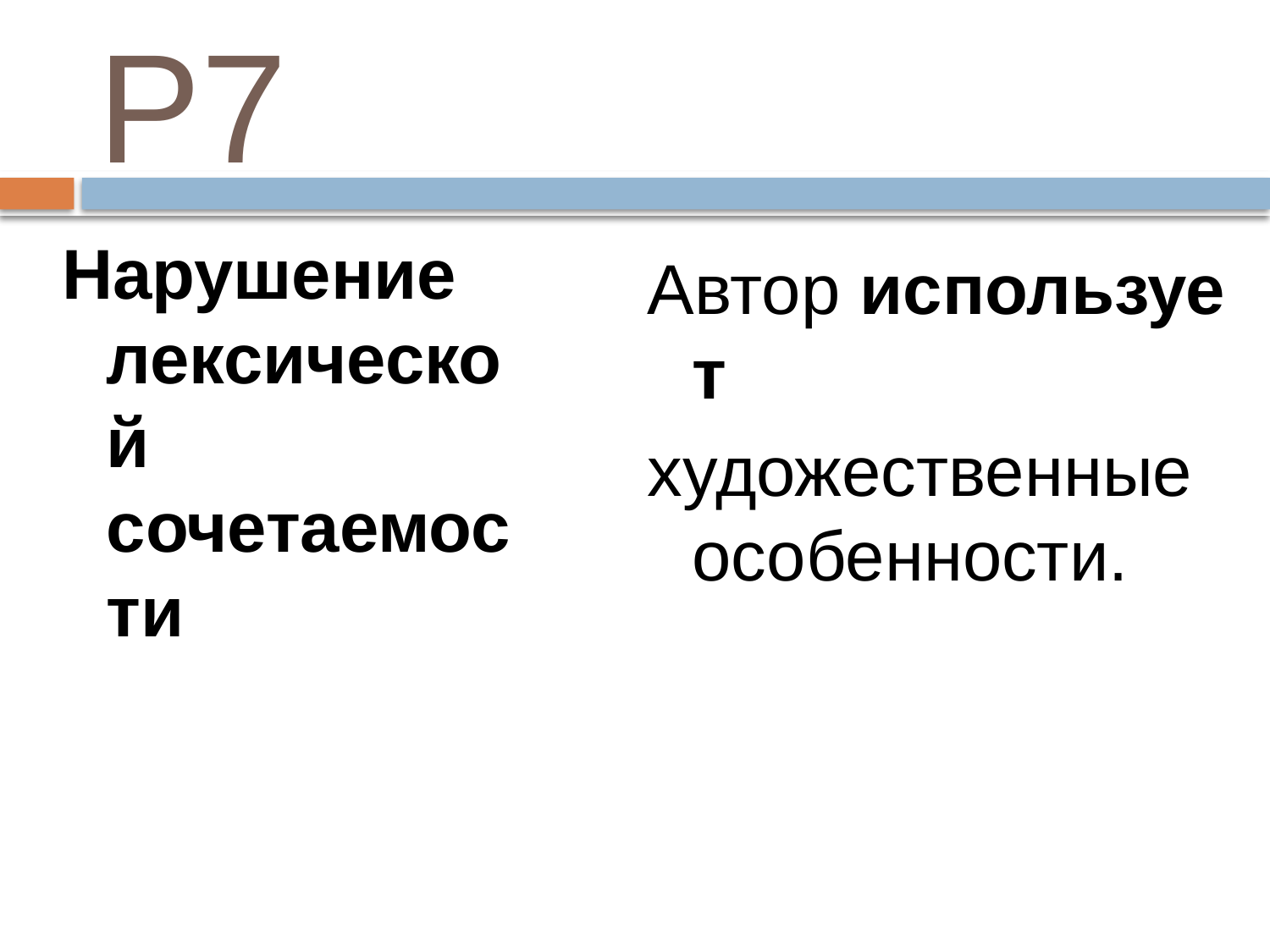

# Р7
Нарушение лексической сочетаемости
Автор использует
художественные особенности.